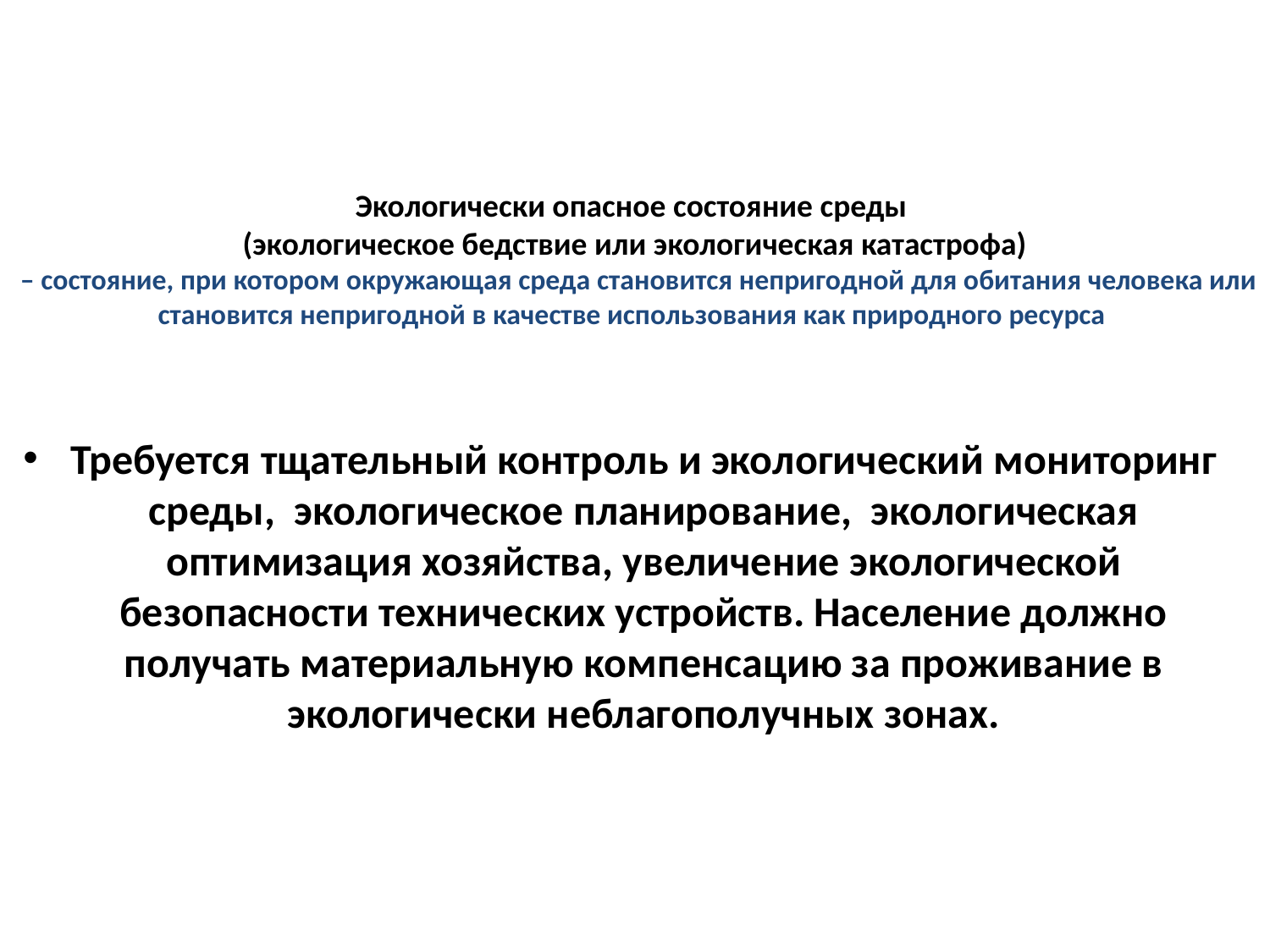

# Экологически опасное состояние среды (экологическое бедствие или экологическая катастрофа) – состояние, при котором окружающая среда становится непригодной для обитания человека или становится непригодной в качестве использования как природного ресурса

Требуется тщательный контроль и экологический мониторинг среды,  экологическое планирование,  экологическая оптимизация хозяйства, увеличение экологической безопасности технических устройств. Население должно получать материальную компенсацию за проживание в экологически неблагополучных зонах.